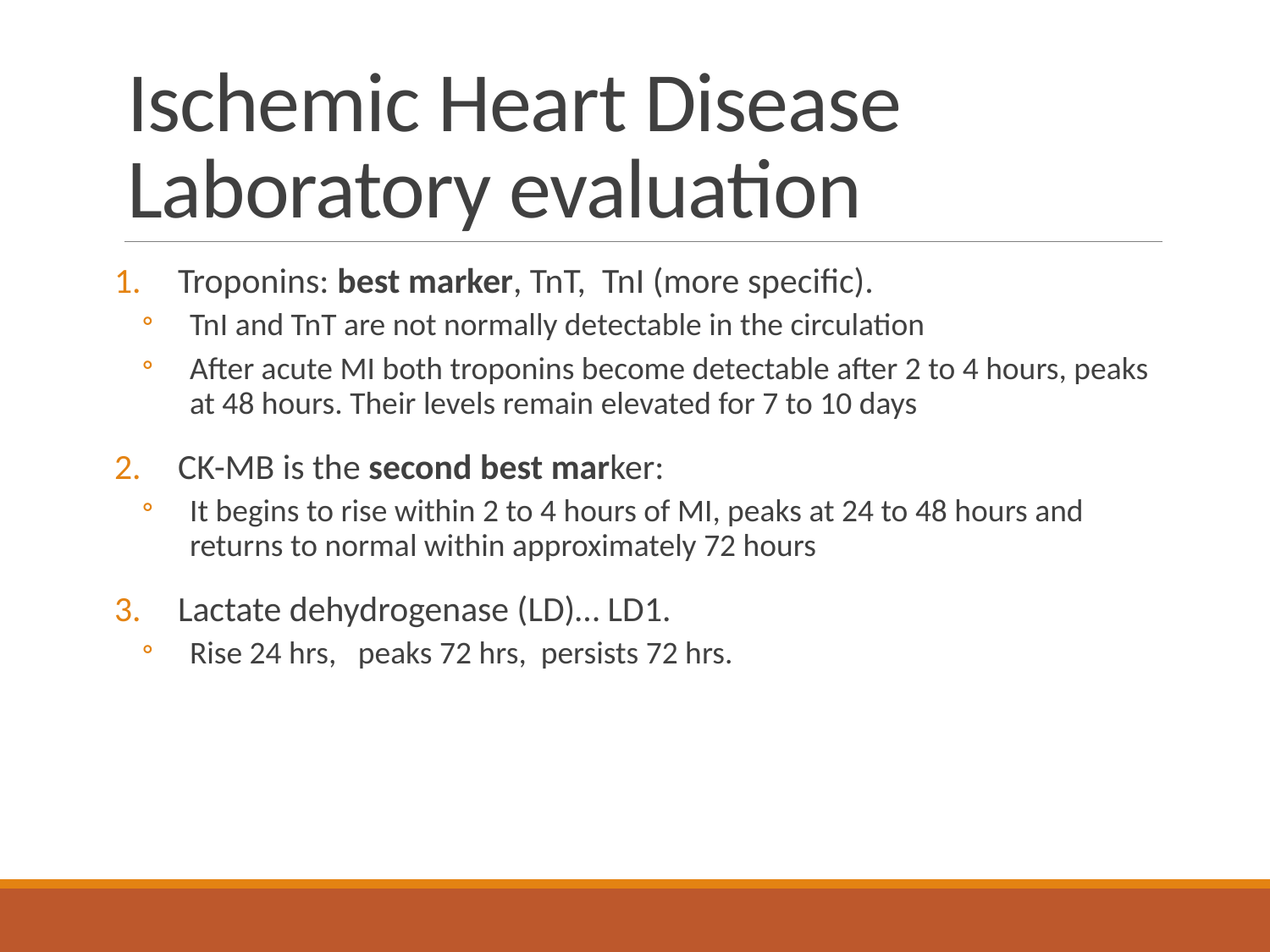

# Ischemic Heart Disease Laboratory evaluation
Troponins: best marker, TnT,  TnI (more specific).
TnI and TnT are not normally detectable in the circulation
After acute MI both troponins become detectable after 2 to 4 hours, peaks at 48 hours. Their levels remain elevated for 7 to 10 days
CK-MB is the second best marker:
It begins to rise within 2 to 4 hours of MI, peaks at 24 to 48 hours and returns to normal within approximately 72 hours
Lactate dehydrogenase (LD)… LD1.
Rise 24 hrs,   peaks 72 hrs,  persists 72 hrs.